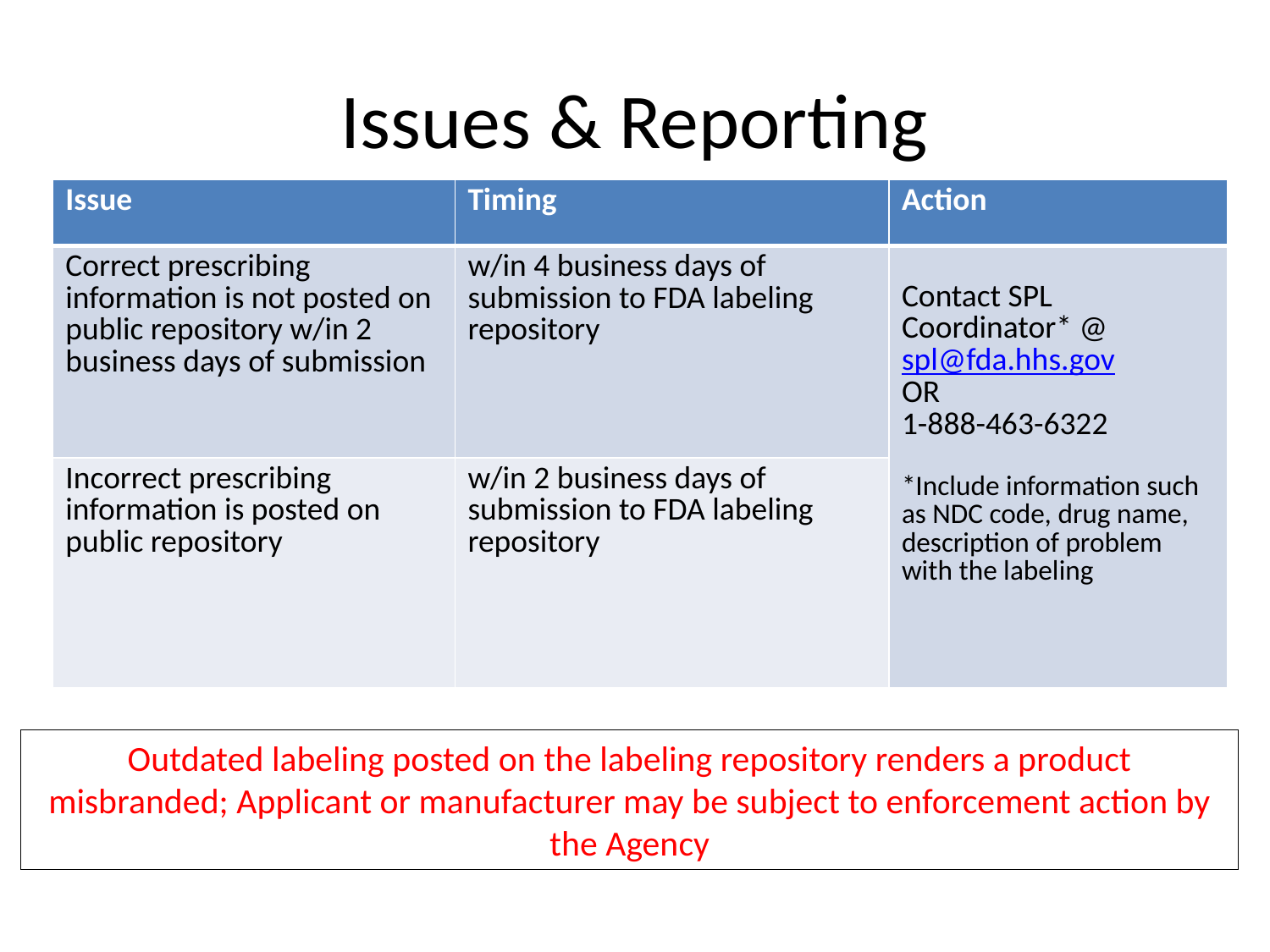

# Issues & Reporting
| Issue | Timing | Action |
| --- | --- | --- |
| Correct prescribing information is not posted on public repository w/in 2 business days of submission | w/in 4 business days of submission to FDA labeling repository | Contact SPL Coordinator\* @ spl@fda.hhs.gov OR 1-888-463-6322 \*Include information such as NDC code, drug name, description of problem with the labeling |
| Incorrect prescribing information is posted on public repository | w/in 2 business days of submission to FDA labeling repository |  |
Outdated labeling posted on the labeling repository renders a product misbranded; Applicant or manufacturer may be subject to enforcement action by the Agency